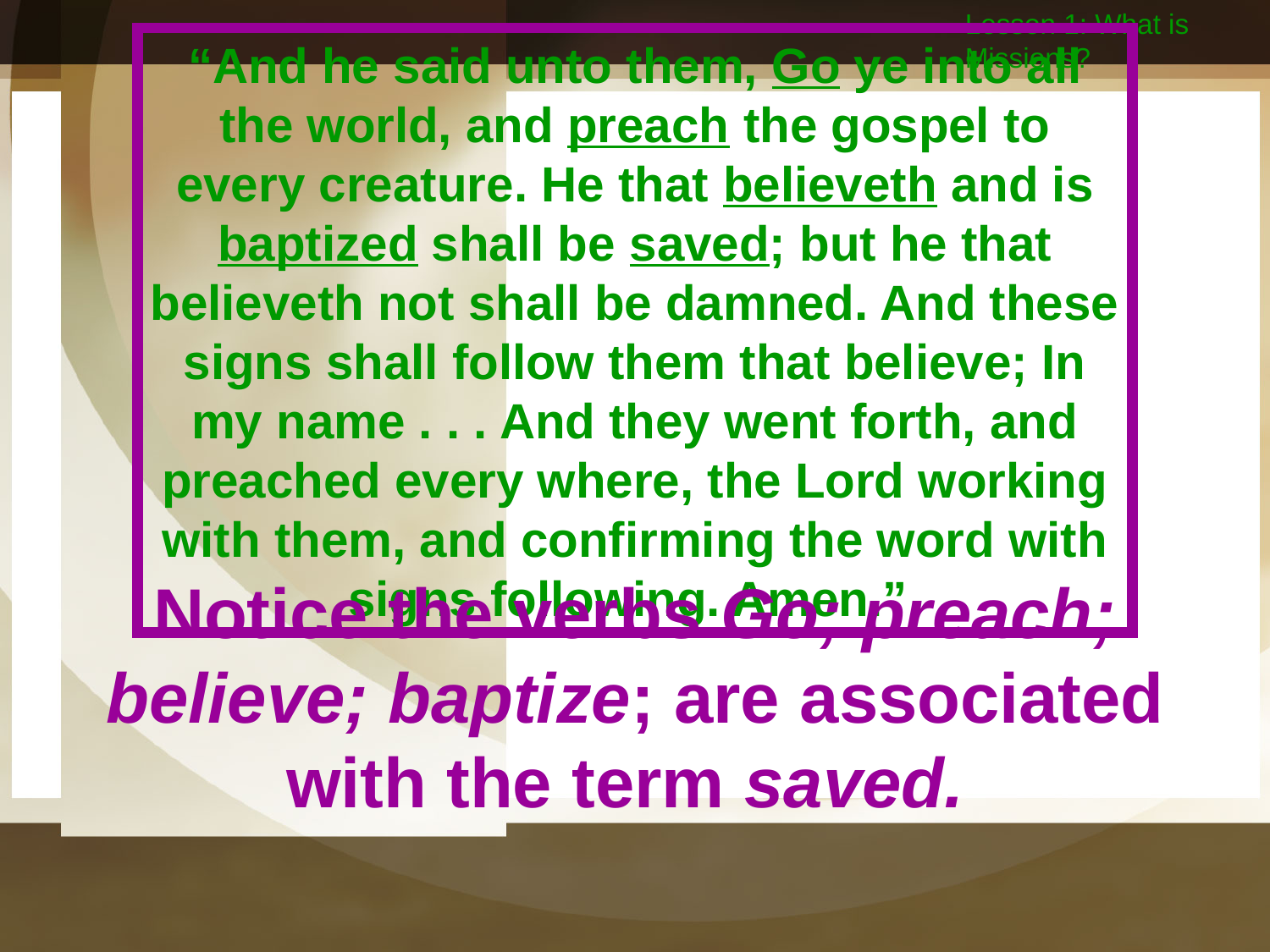

Lesson 1: What is Missions?
“And he said unto them, Go ye into all the world, and preach the gospel to every creature. He that believeth and is baptized shall be saved; but he that believeth not shall be damned. And these signs shall follow them that believe; In my name . . . And they went forth, and preached every where, the Lord working with them, and confirming the word with signs following. Amen.”
Notice the verbs Go; preach; believe; baptize; are associated with the term saved.